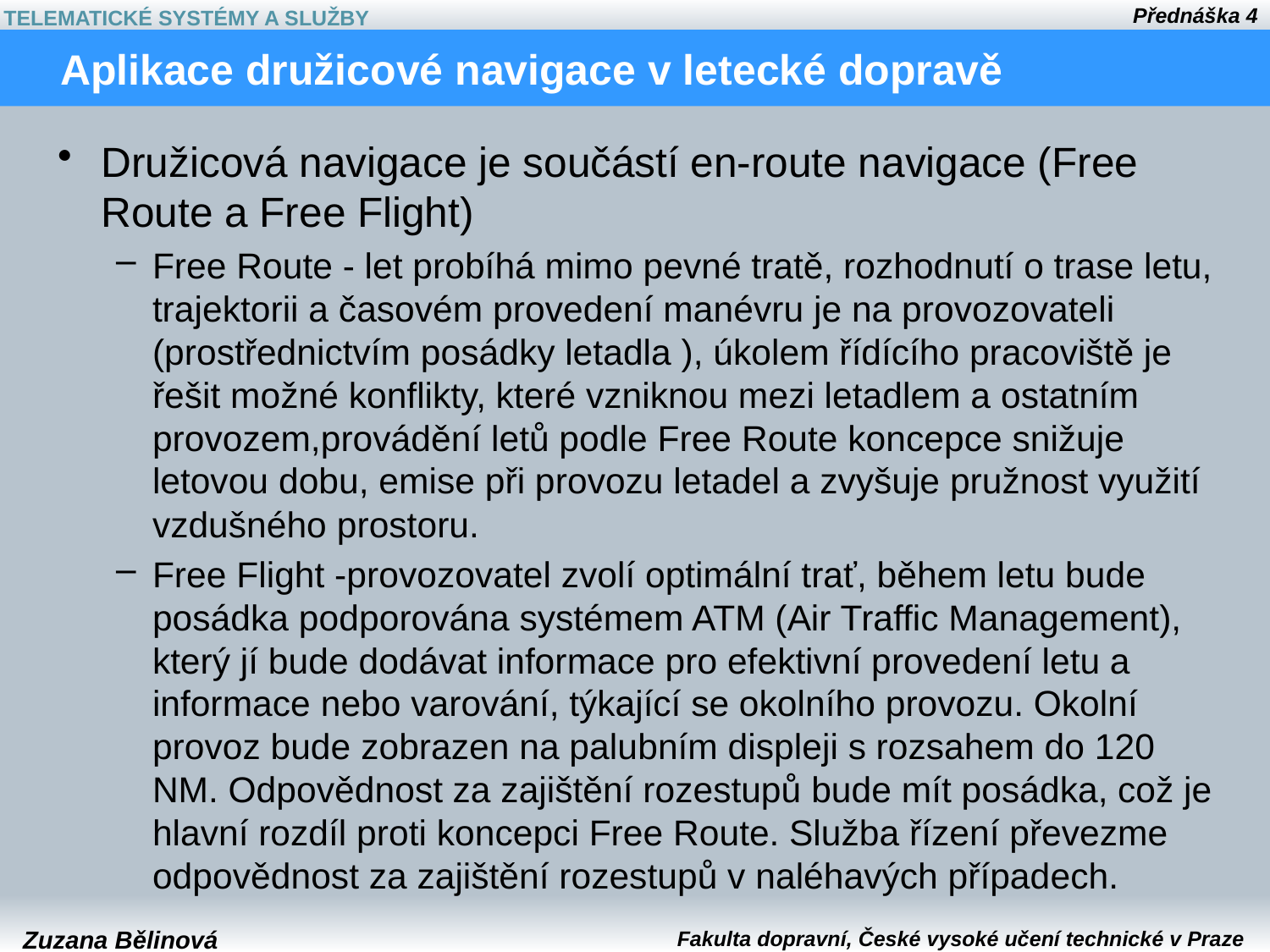

# Aplikace družicové navigace v letecké dopravě
Družicová navigace je součástí en-route navigace (Free Route a Free Flight)
Free Route - let probíhá mimo pevné tratě, rozhodnutí o trase letu, trajektorii a časovém provedení manévru je na provozovateli (prostřednictvím posádky letadla ), úkolem řídícího pracoviště je řešit možné konflikty, které vzniknou mezi letadlem a ostatním provozem,provádění letů podle Free Route koncepce snižuje letovou dobu, emise při provozu letadel a zvyšuje pružnost využití vzdušného prostoru.
Free Flight -provozovatel zvolí optimální trať, během letu bude posádka podporována systémem ATM (Air Traffic Management), který jí bude dodávat informace pro efektivní provedení letu a informace nebo varování, týkající se okolního provozu. Okolní provoz bude zobrazen na palubním displeji s rozsahem do 120 NM. Odpovědnost za zajištění rozestupů bude mít posádka, což je hlavní rozdíl proti koncepci Free Route. Služba řízení převezme odpovědnost za zajištění rozestupů v naléhavých případech.